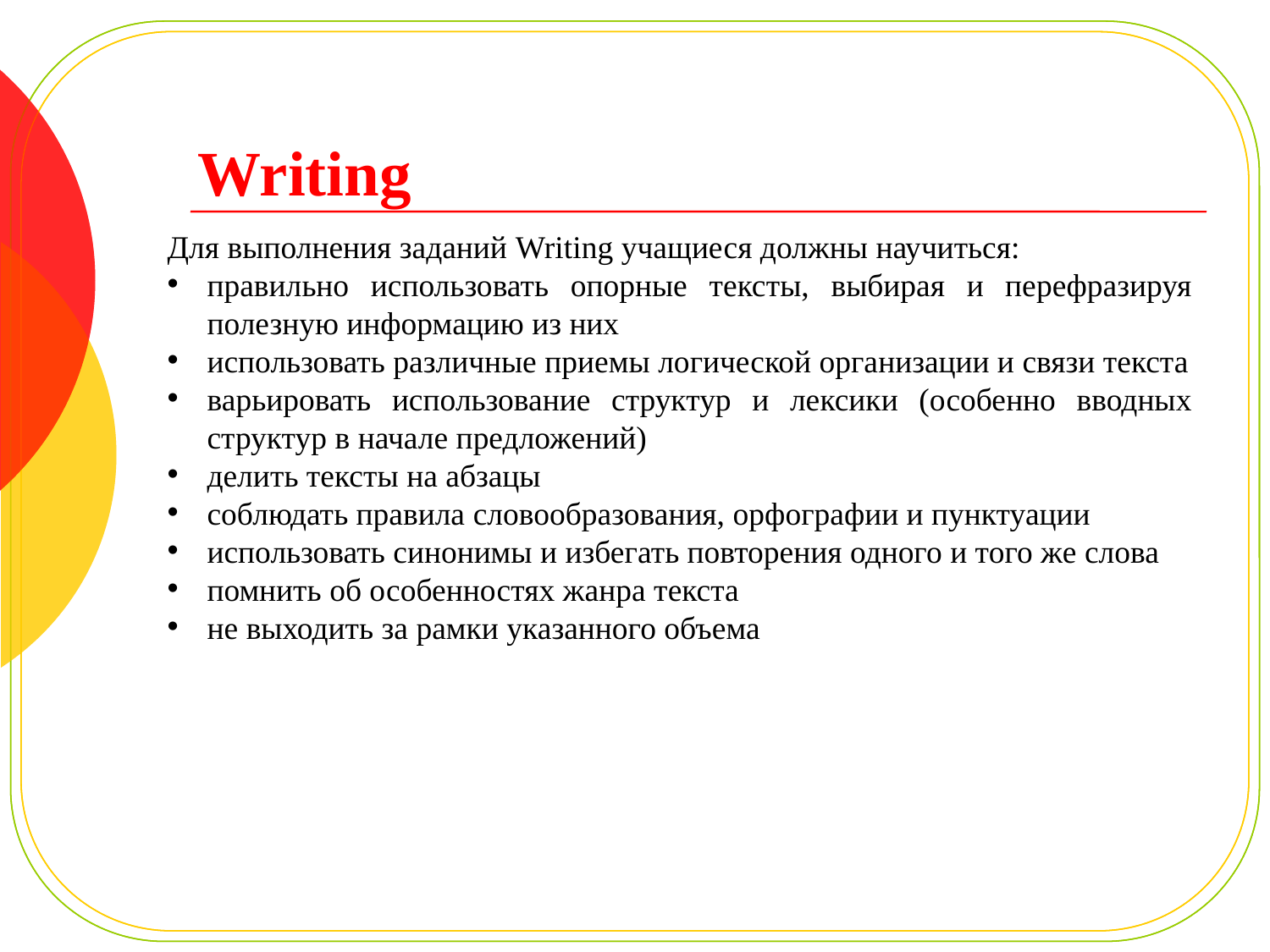

Writing
Для выполнения заданий Writing учащиеся должны научиться:
правильно использовать опорные тексты, выбирая и перефразируя полезную информацию из них
использовать различные приемы логической организации и связи текста
варьировать использование структур и лексики (особенно вводных структур в начале предложений)
делить тексты на абзацы
соблюдать правила словообразования, орфографии и пунктуации
использовать синонимы и избегать повторения одного и того же слова
помнить об особенностях жанра текста
не выходить за рамки указанного объема